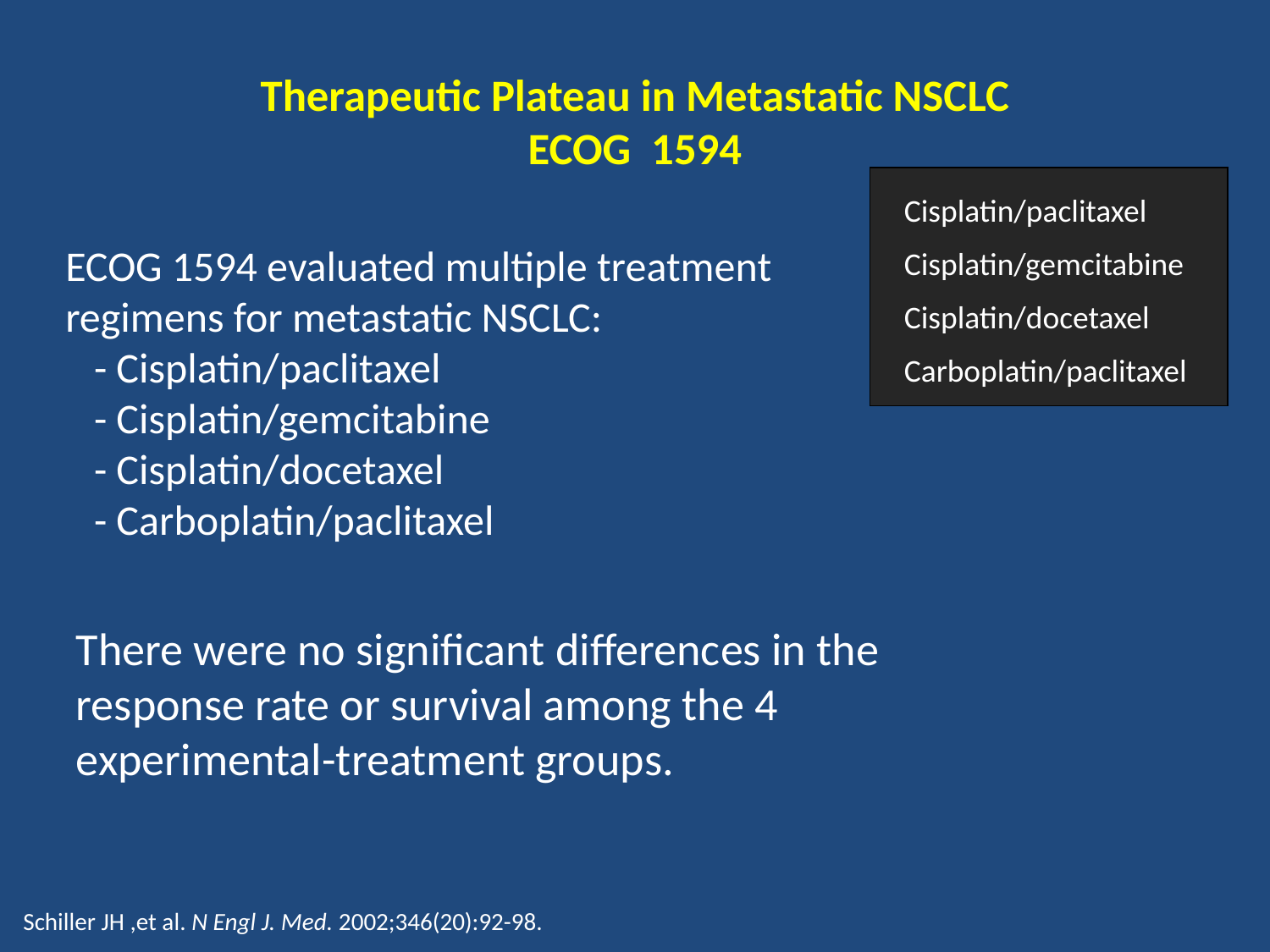

# Therapeutic Plateau in Metastatic NSCLC ECOG  1594

Cisplatin/paclitaxel
Cisplatin/gemcitabine
Cisplatin/docetaxel
Carboplatin/paclitaxel
ECOG 1594 evaluated multiple treatment regimens for metastatic NSCLC:
   - Cisplatin/paclitaxel
   - Cisplatin/gemcitabine
   - Cisplatin/docetaxel
   - Carboplatin/paclitaxel
There were no significant differences in the response rate or survival among the 4 experimental-treatment groups.
Schiller JH ,et al. N Engl J. Med. 2002;346(20):92-98.